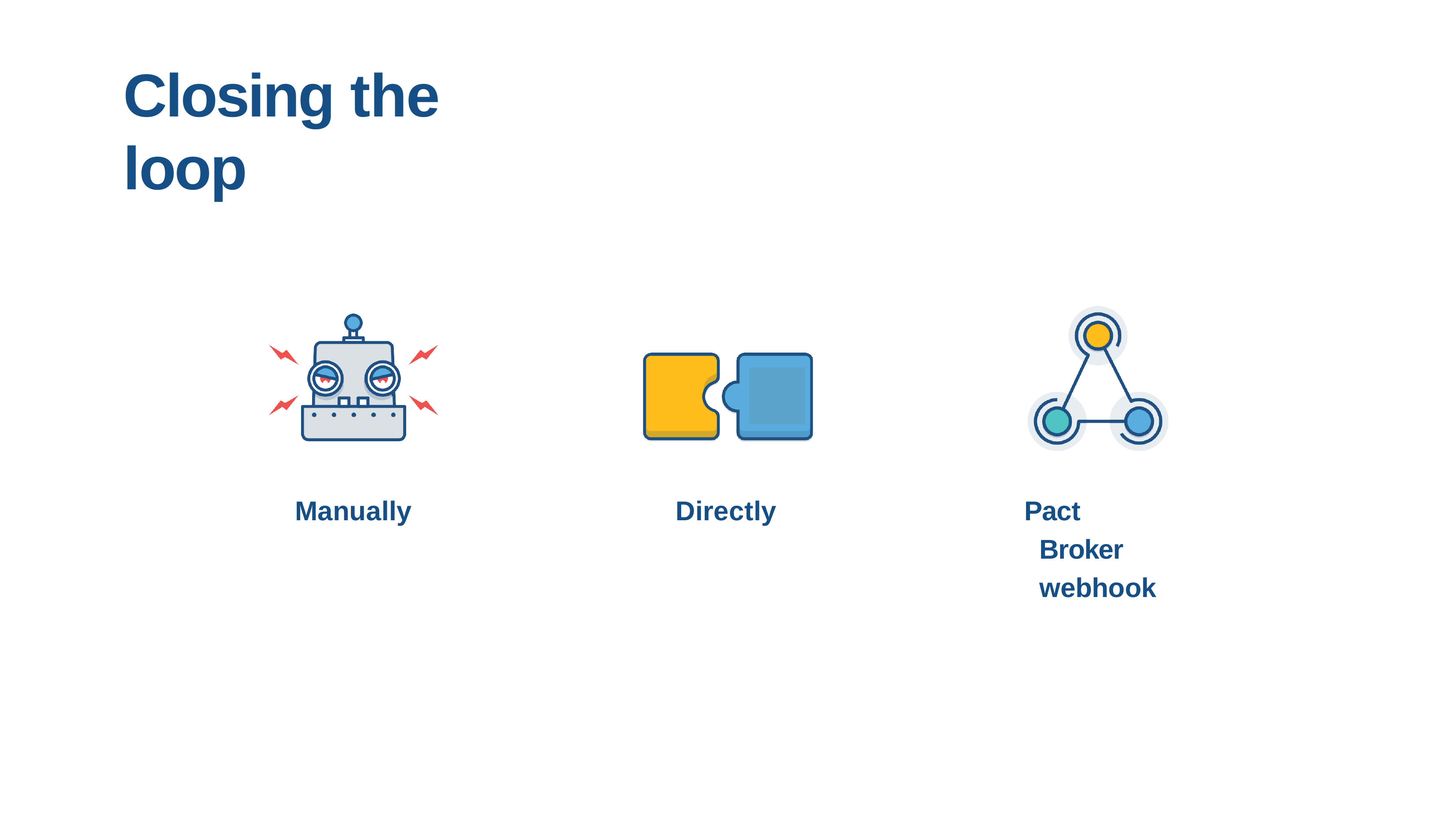

# Closing the loop

Pact Broker  webhook
Manually
Directly